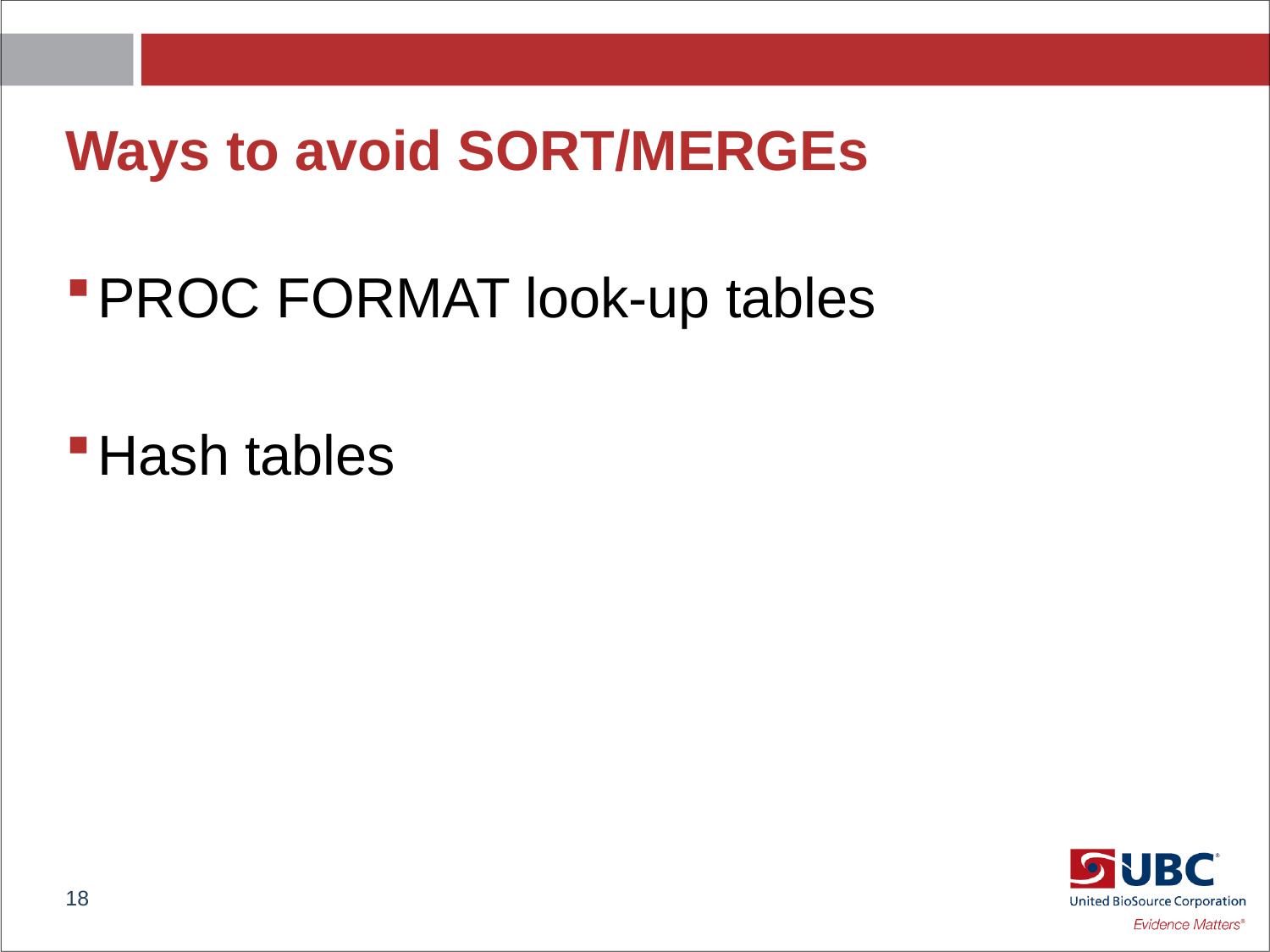

# Ways to avoid SORT/MERGEs

PROC FORMAT look-up tables

Hash tables
18